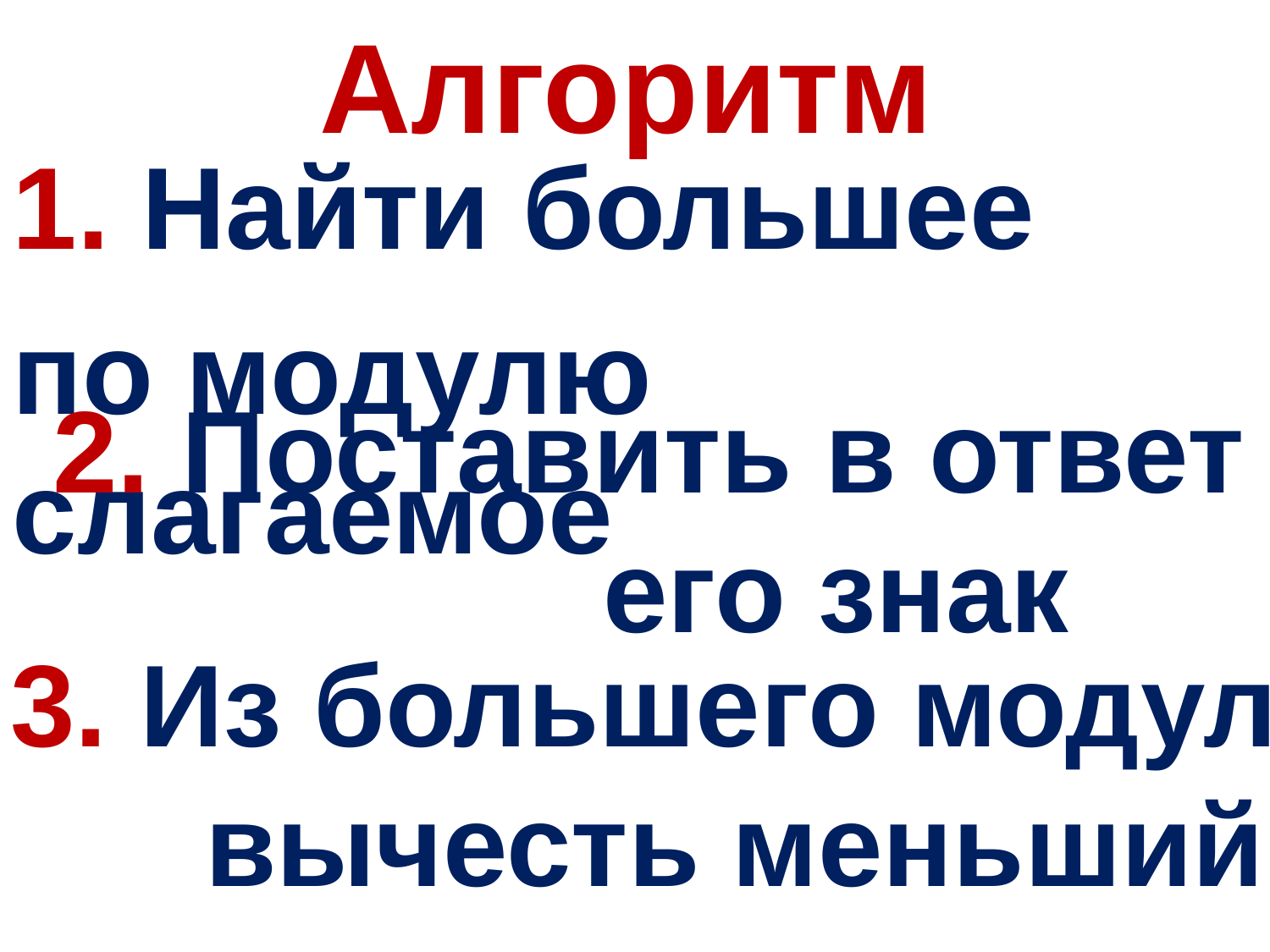

Алгоритм
1. Найти большее
по модулю  слагаемое
2. Поставить в ответ
                 его знак
3. Из большего модуля
      вычесть меньший